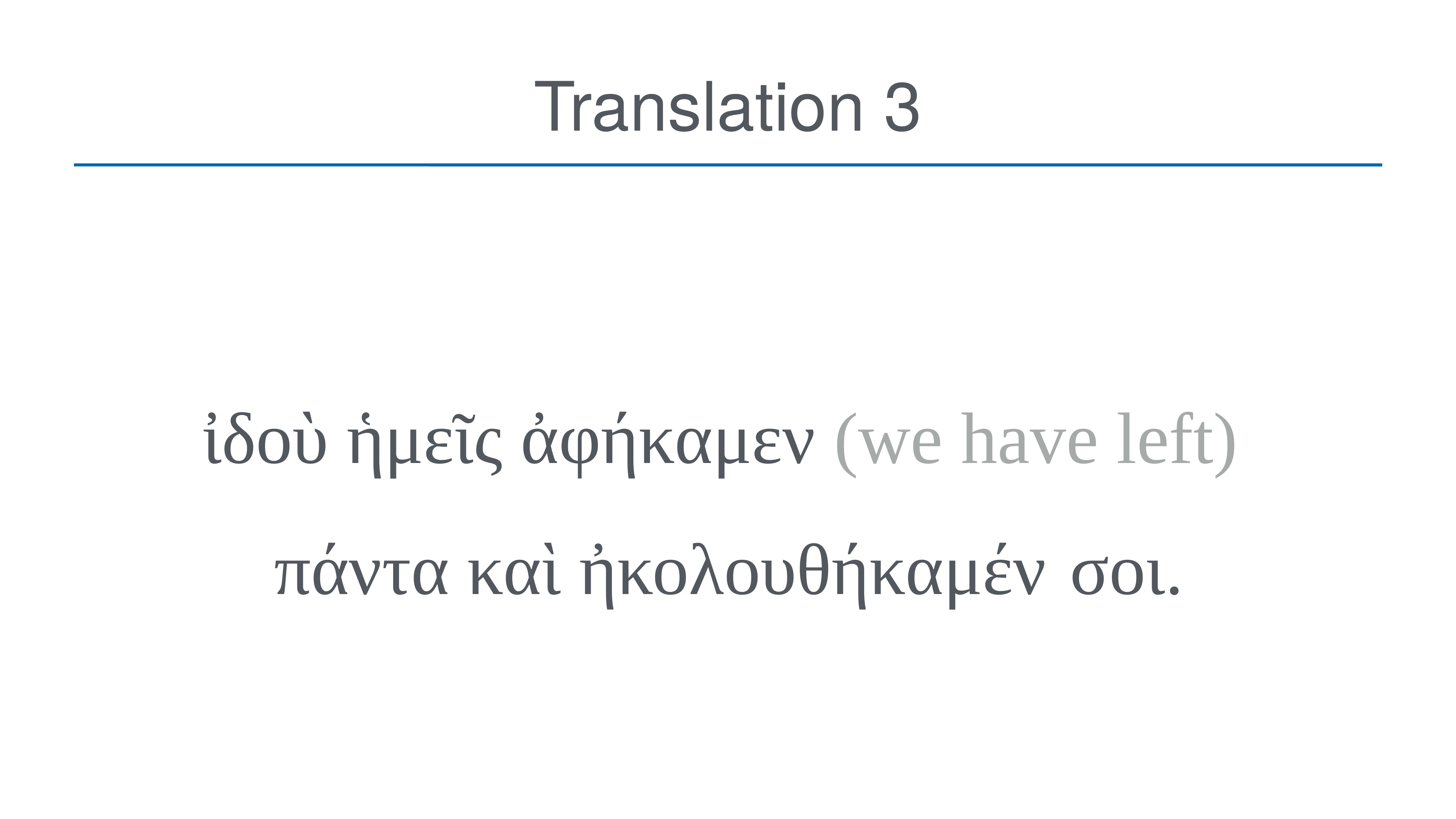

# Translation 3
ἰδοὺ ἡμεῖς ἀφήκαμεν (we have left)
πάντα καὶ ἠκολουθήκαμέν  σοι.